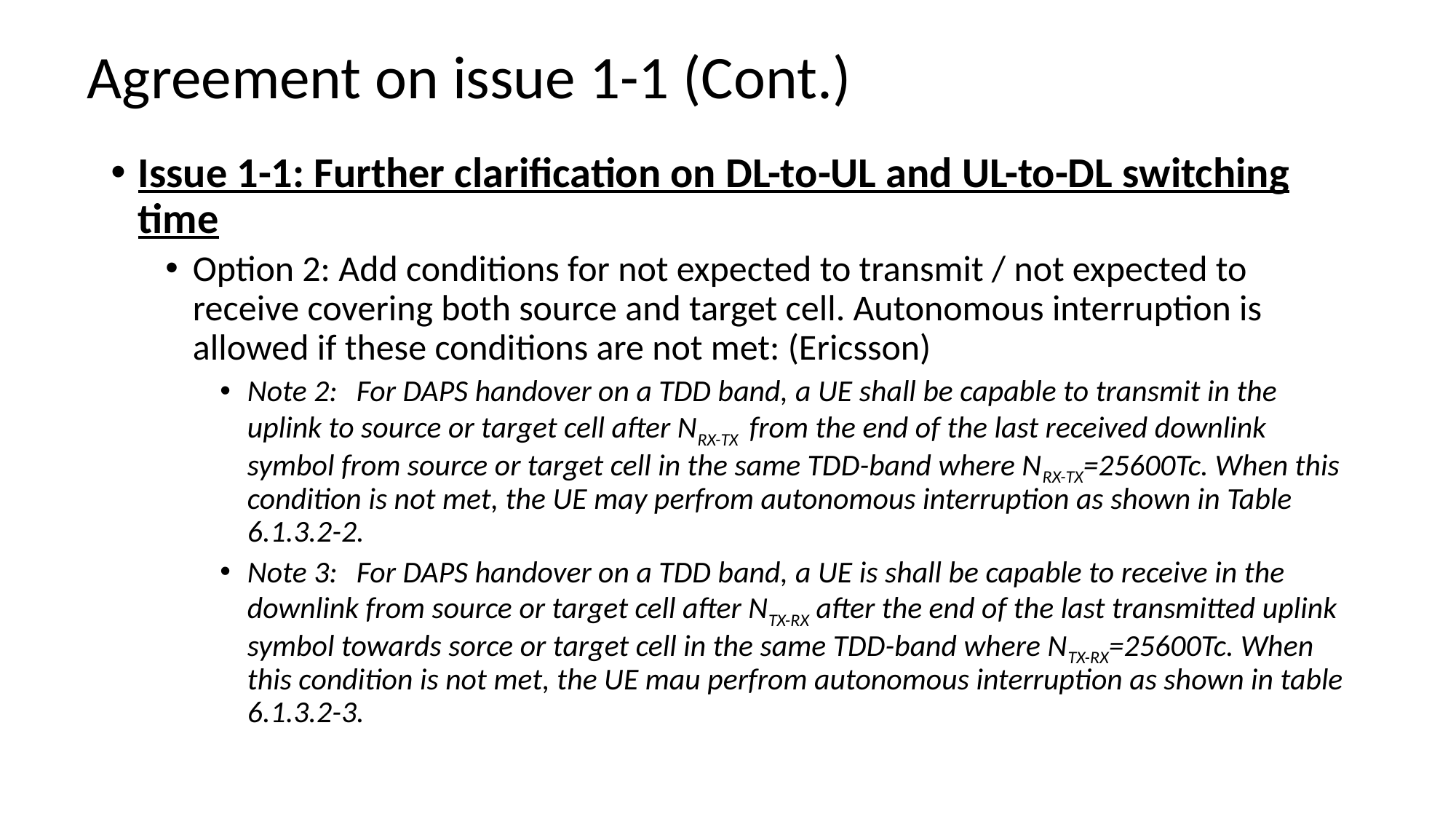

# Agreement on issue 1-1 (Cont.)
Issue 1-1: Further clarification on DL-to-UL and UL-to-DL switching time
Option 2: Add conditions for not expected to transmit / not expected to receive covering both source and target cell. Autonomous interruption is allowed if these conditions are not met: (Ericsson)
Note 2:	For DAPS handover on a TDD band, a UE shall be capable to transmit in the uplink to source or target cell after NRX-TX  from the end of the last received downlink symbol from source or target cell in the same TDD-band where NRX-TX=25600Tc. When this condition is not met, the UE may perfrom autonomous interruption as shown in Table 6.1.3.2-2.
Note 3:	For DAPS handover on a TDD band, a UE is shall be capable to receive in the downlink from source or target cell after NTX-RX after the end of the last transmitted uplink symbol towards sorce or target cell in the same TDD-band where NTX-RX=25600Tc. When this condition is not met, the UE mau perfrom autonomous interruption as shown in table 6.1.3.2-3.